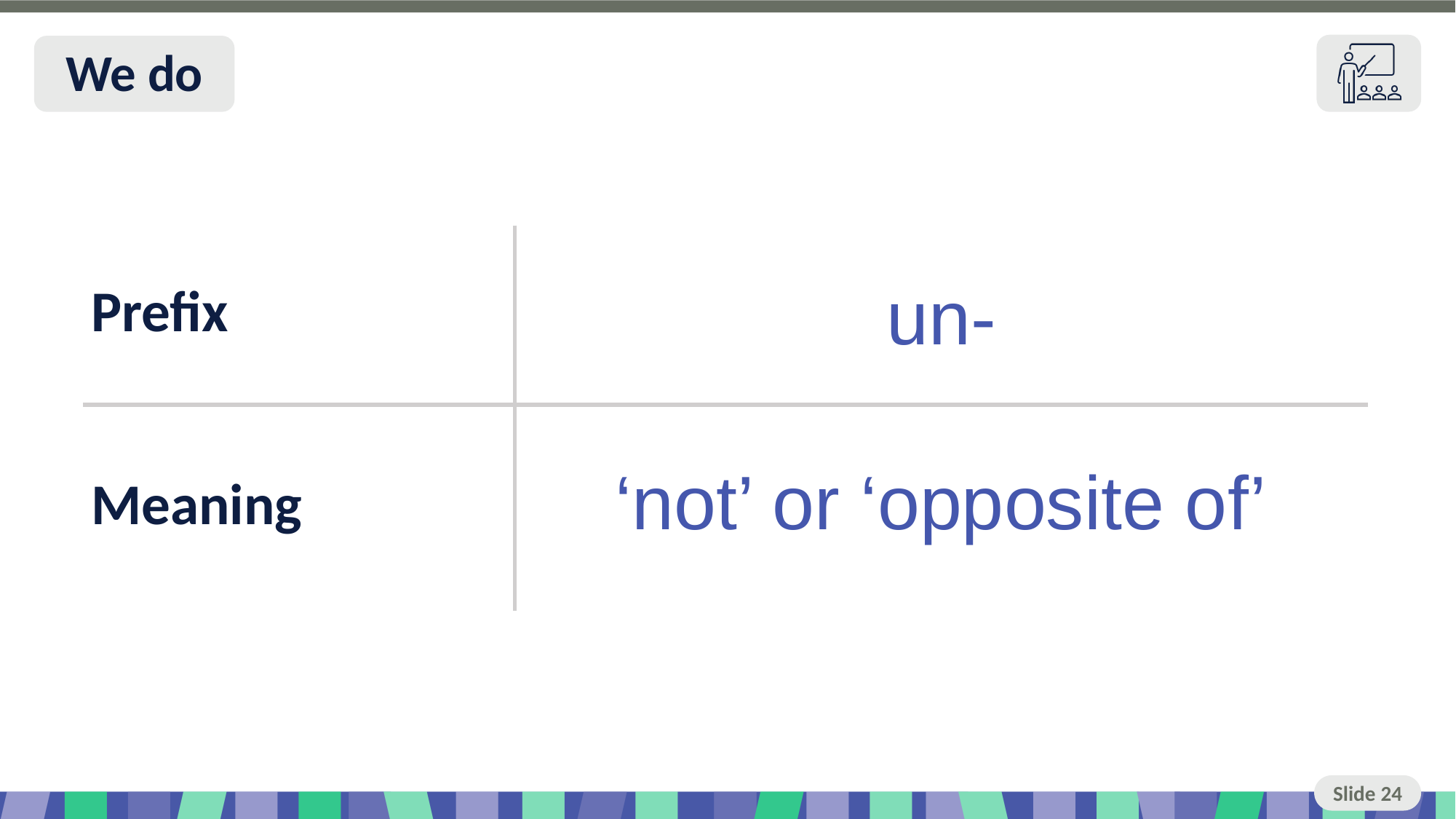

Slide 24 We do
| Prefix | un- |
| --- | --- |
| Meaning | ‘not’ or ‘opposite of’ |